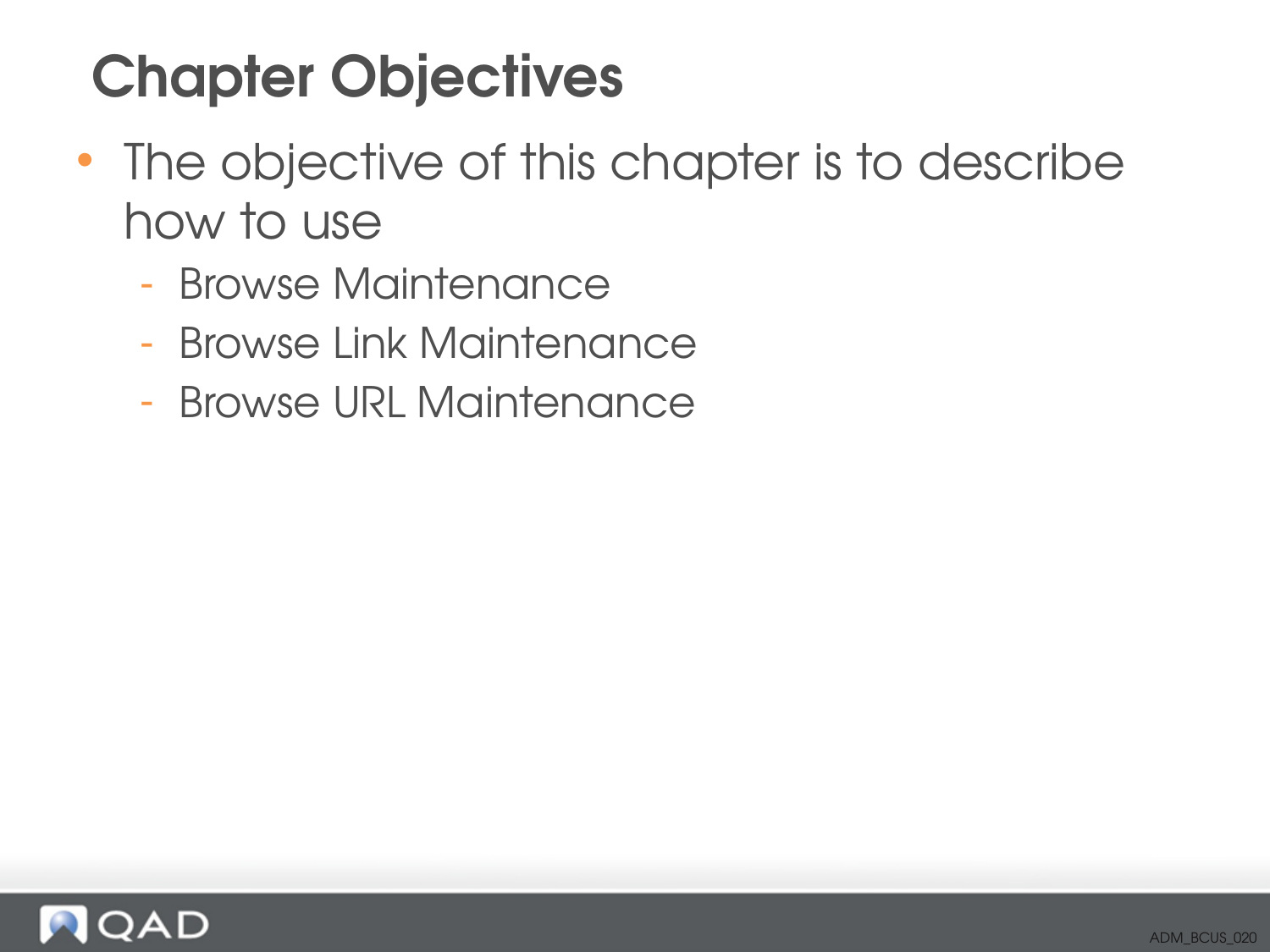

# Chapter Objectives
The objective of this chapter is to describe how to use
Browse Maintenance
Browse Link Maintenance
Browse URL Maintenance

ADM_BCUS_020